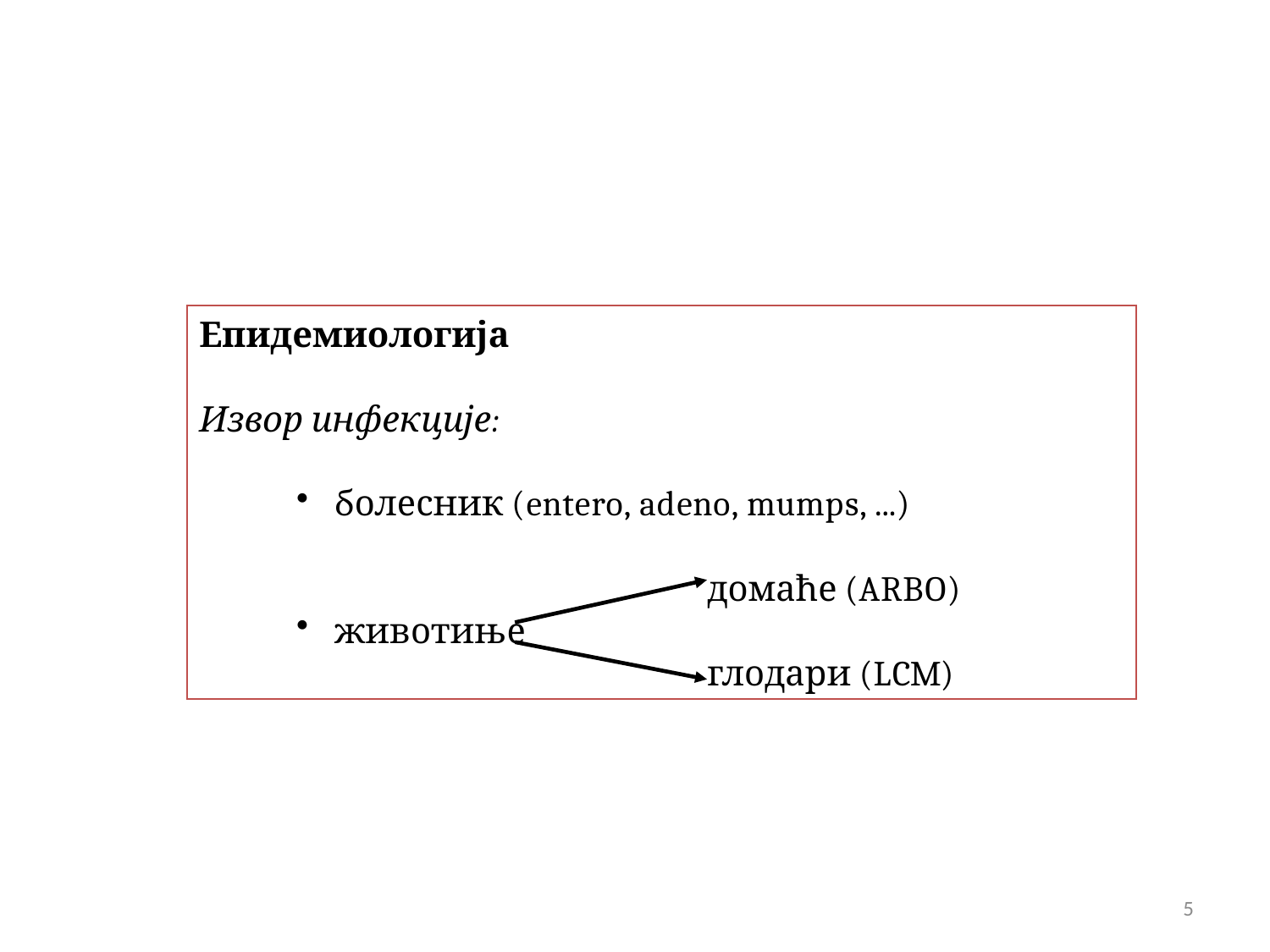

Епидемиологија

Извор инфекције:

 болесник (entero, adeno, mumps, ...)

			домаће (ARBO)
 животиње
			глодари (LCM)

5